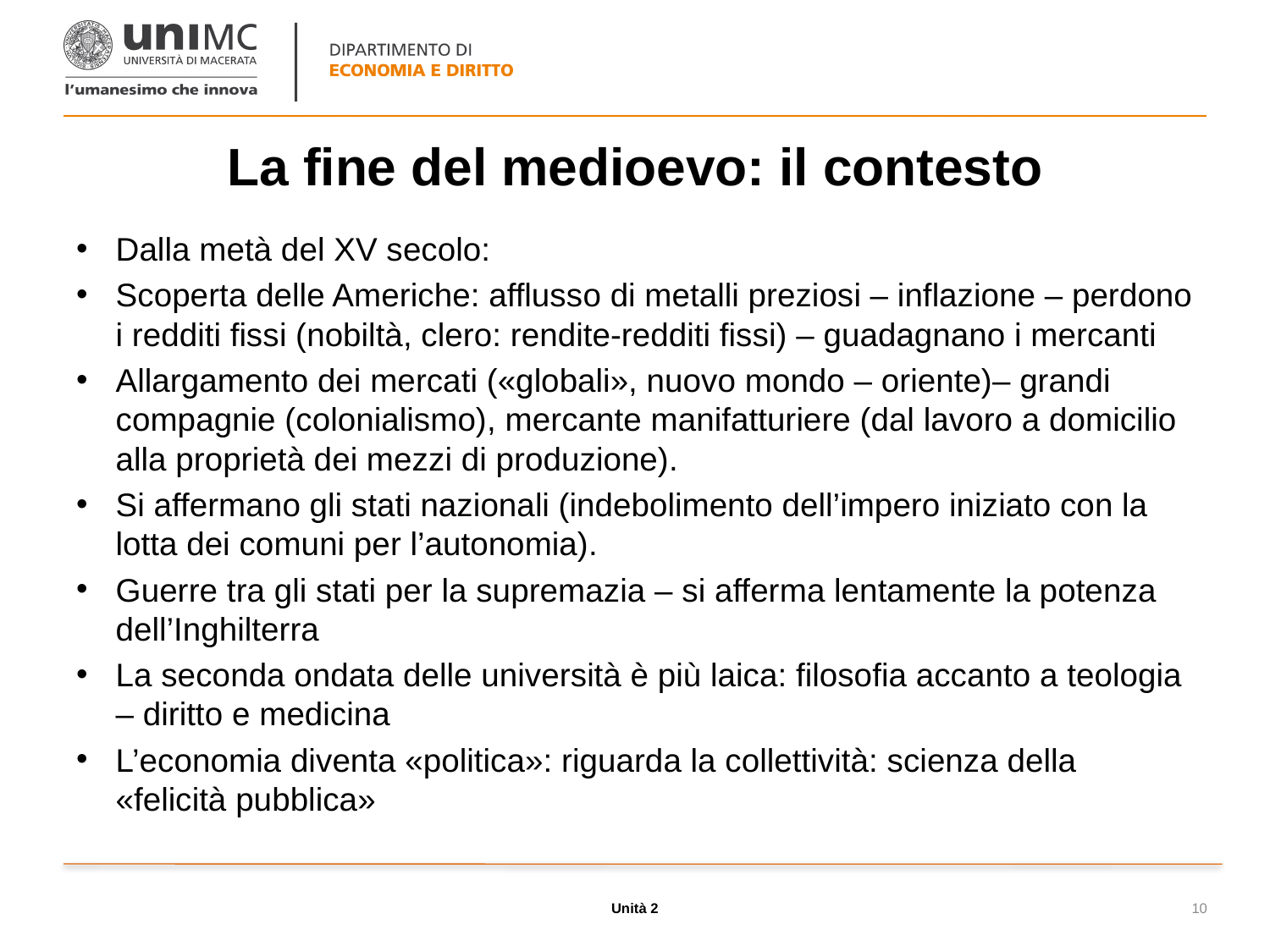

# La fine del medioevo: il contesto
Dalla metà del XV secolo:
Scoperta delle Americhe: afflusso di metalli preziosi – inflazione – perdono i redditi fissi (nobiltà, clero: rendite-redditi fissi) – guadagnano i mercanti
Allargamento dei mercati («globali», nuovo mondo – oriente)– grandi compagnie (colonialismo), mercante manifatturiere (dal lavoro a domicilio alla proprietà dei mezzi di produzione).
Si affermano gli stati nazionali (indebolimento dell’impero iniziato con la lotta dei comuni per l’autonomia).
Guerre tra gli stati per la supremazia – si afferma lentamente la potenza dell’Inghilterra
La seconda ondata delle università è più laica: filosofia accanto a teologia – diritto e medicina
L’economia diventa «politica»: riguarda la collettività: scienza della «felicità pubblica»
Unità 2
10